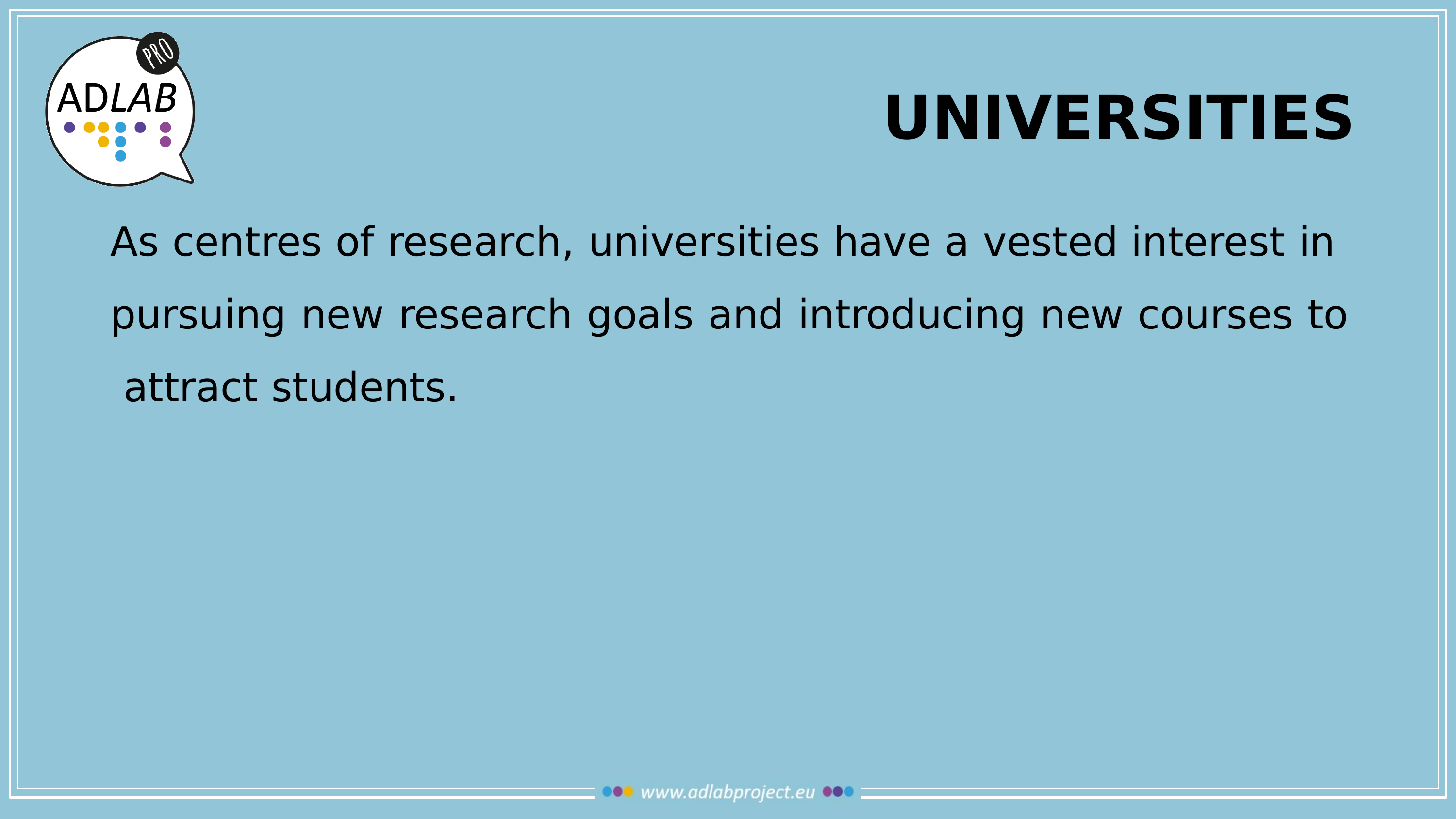

UNIVERSITIES
As centres of research, universities have a vested interest in  pursuing new research goals and introducing new courses to  attract students.